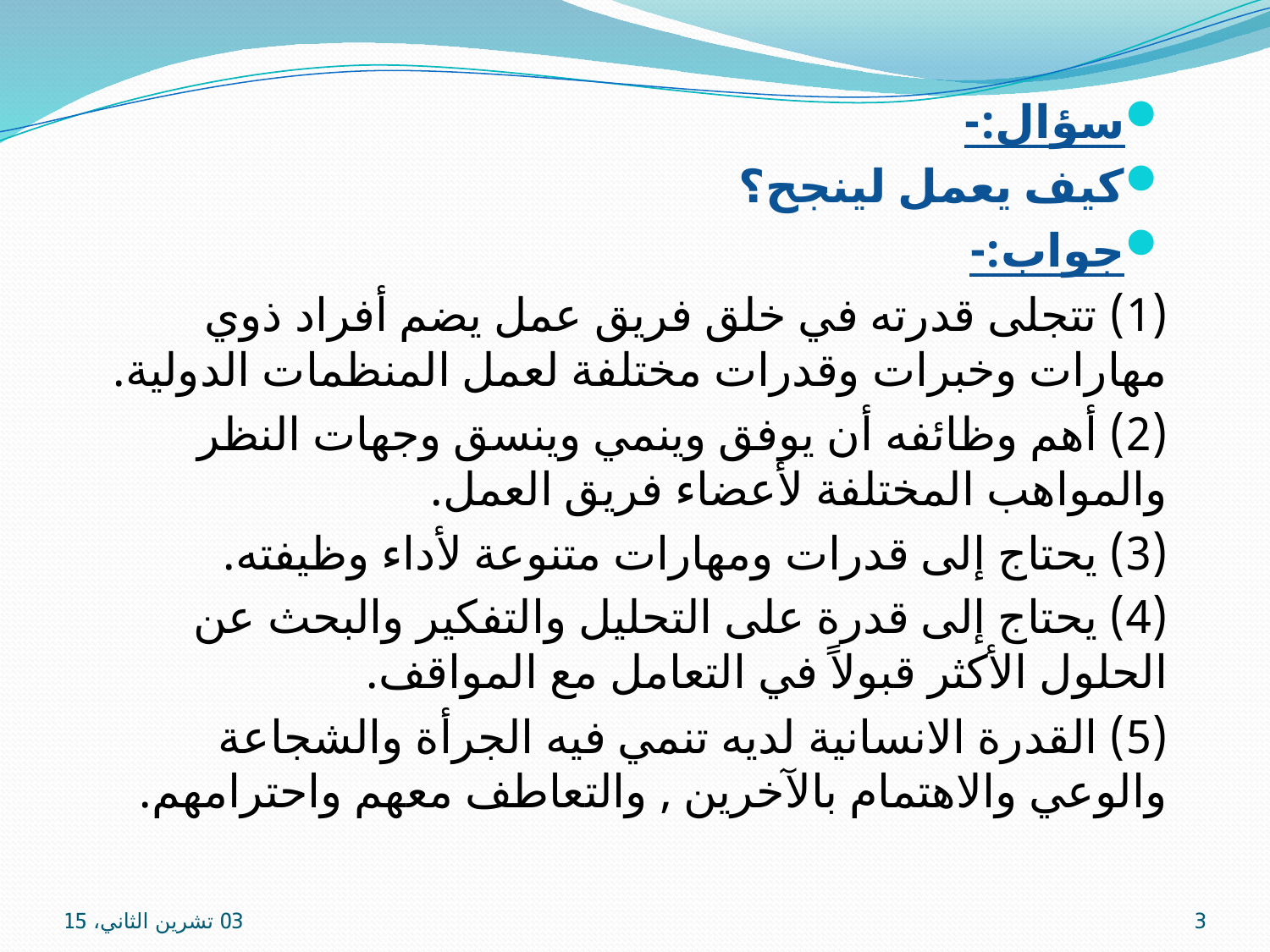

سؤال:-
كيف يعمل لينجح؟
جواب:-
(1) تتجلى قدرته في خلق فريق عمل يضم أفراد ذوي مهارات وخبرات وقدرات مختلفة لعمل المنظمات الدولية.
(2) أهم وظائفه أن يوفق وينمي وينسق وجهات النظر والمواهب المختلفة لأعضاء فريق العمل.
(3) يحتاج إلى قدرات ومهارات متنوعة لأداء وظيفته.
(4) يحتاج إلى قدرة على التحليل والتفكير والبحث عن الحلول الأكثر قبولاً في التعامل مع المواقف.
(5) القدرة الانسانية لديه تنمي فيه الجرأة والشجاعة والوعي والاهتمام بالآخرين , والتعاطف معهم واحترامهم.

03 تشرين الثاني، 15
3